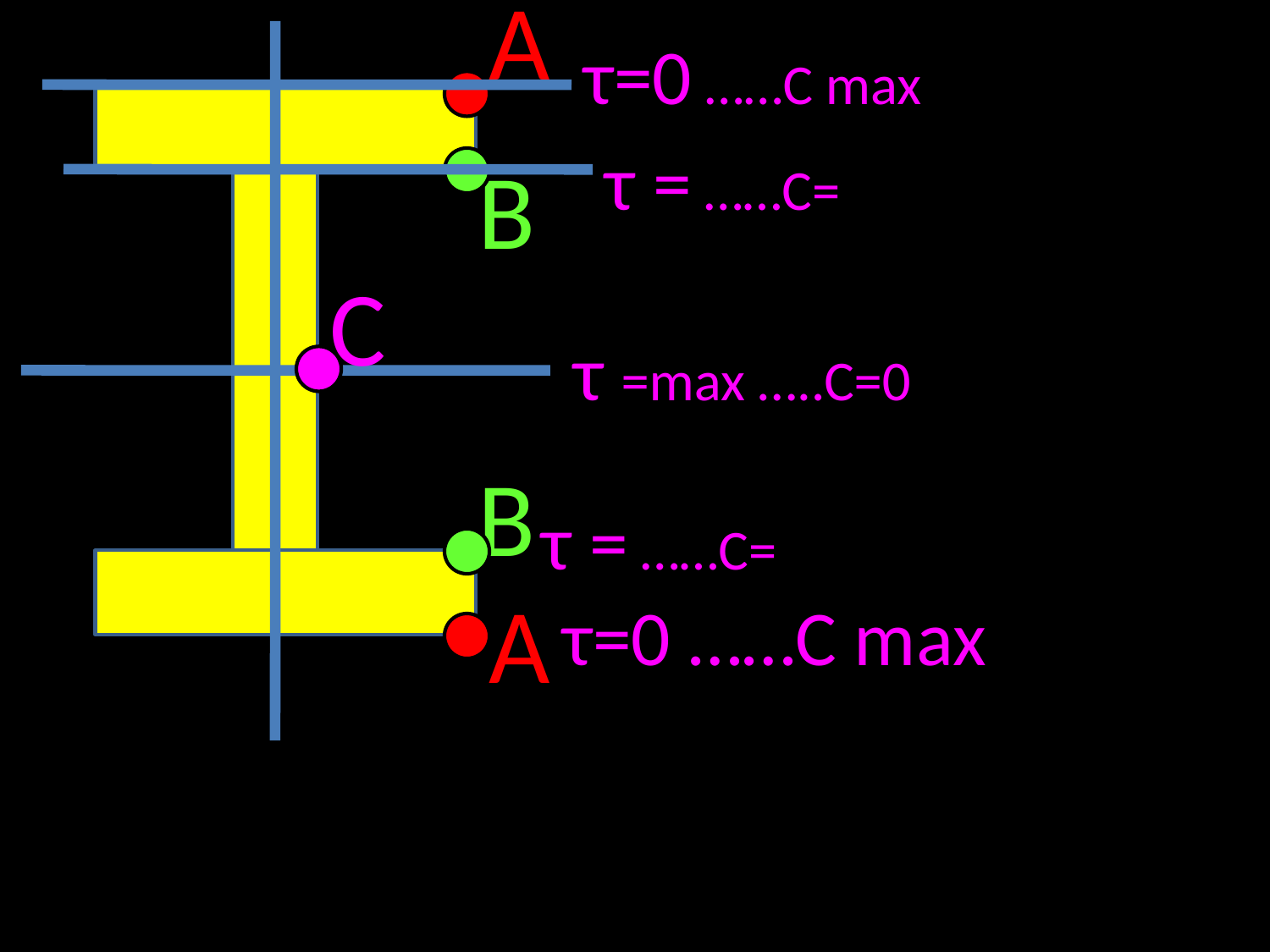

A
τ=0 ……C max

τ = ……C=
B

C

τ =max …..C=0

B
τ = ……C=

A
τ=0 ……C max